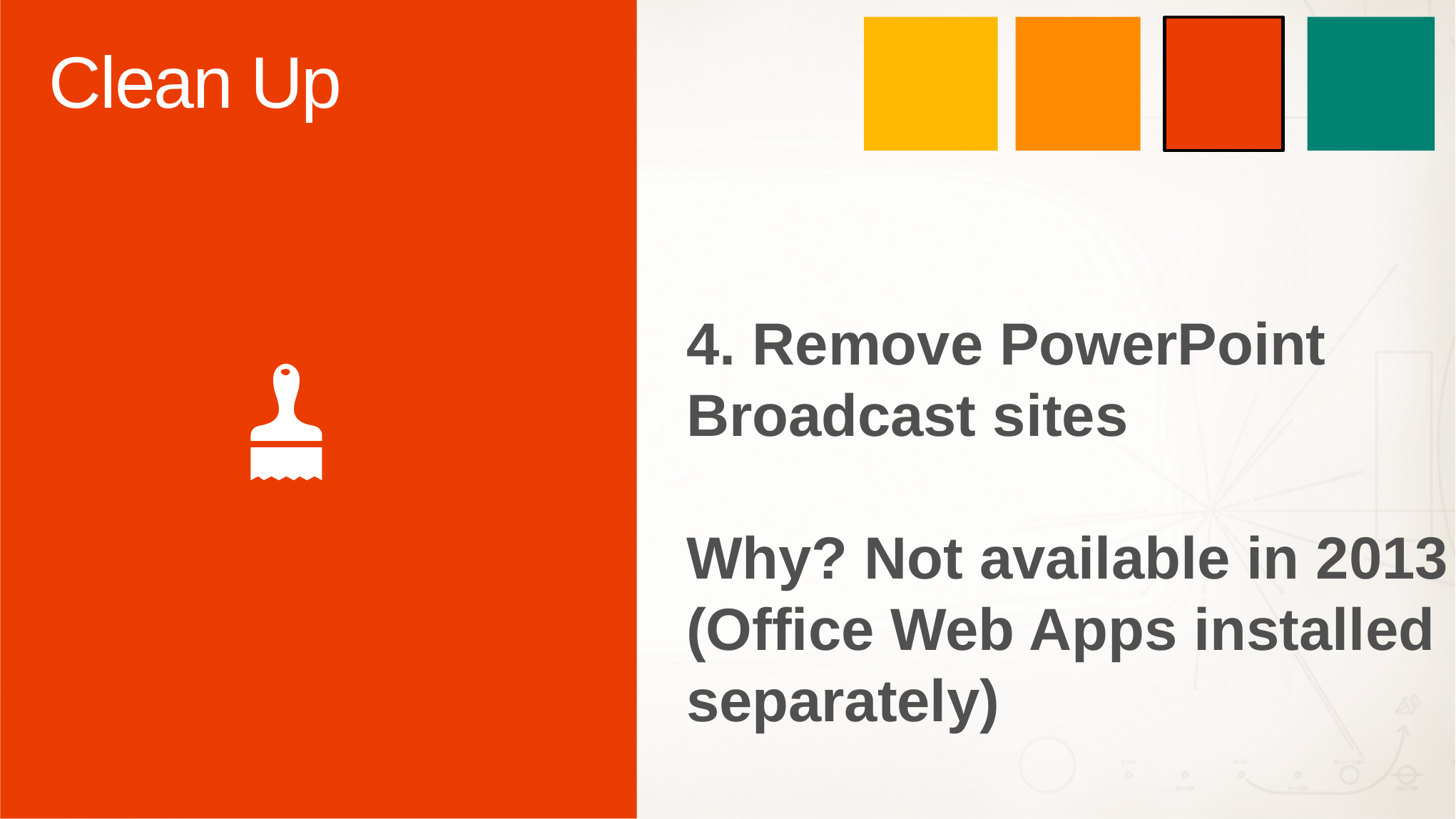

# Clean Up
4. Remove PowerPoint Broadcast sites

Why? Not available in 2013 (Office Web Apps installed separately)